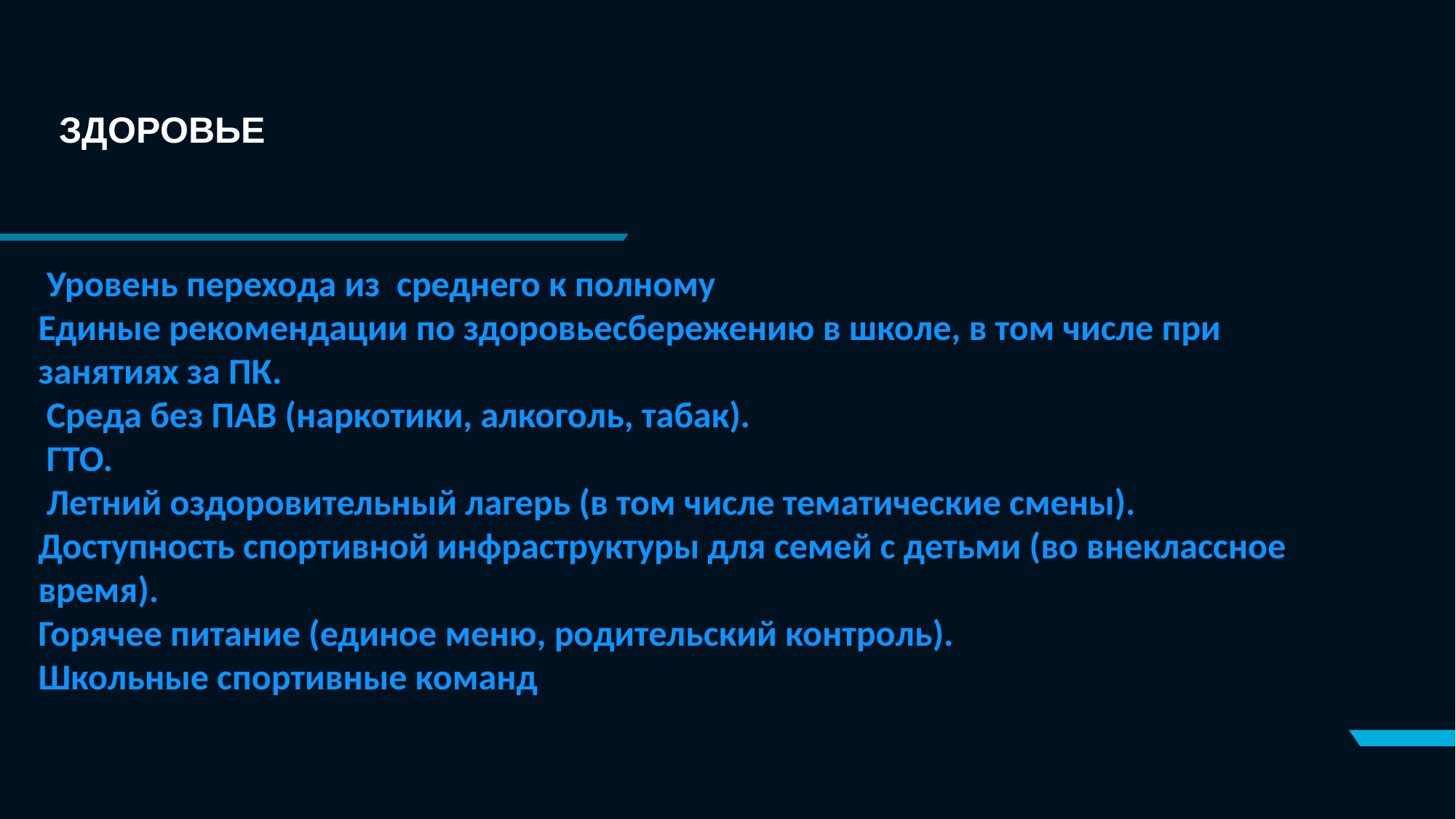

ЗДОРОВЬЕ

#

 Уровень перехода из  среднего к полному
Единые рекомендации по здоровьесбережению в школе, в том числе при занятиях за ПК.
 Среда без ПАВ (наркотики, алкоголь, табак).
 ГТО.
 Летний оздоровительный лагерь (в том числе тематические смены).
Доступность спортивной инфраструктуры для семей с детьми (во внеклассное время).
Горячее питание (единое меню, родительский контроль).
Школьные спортивные команд